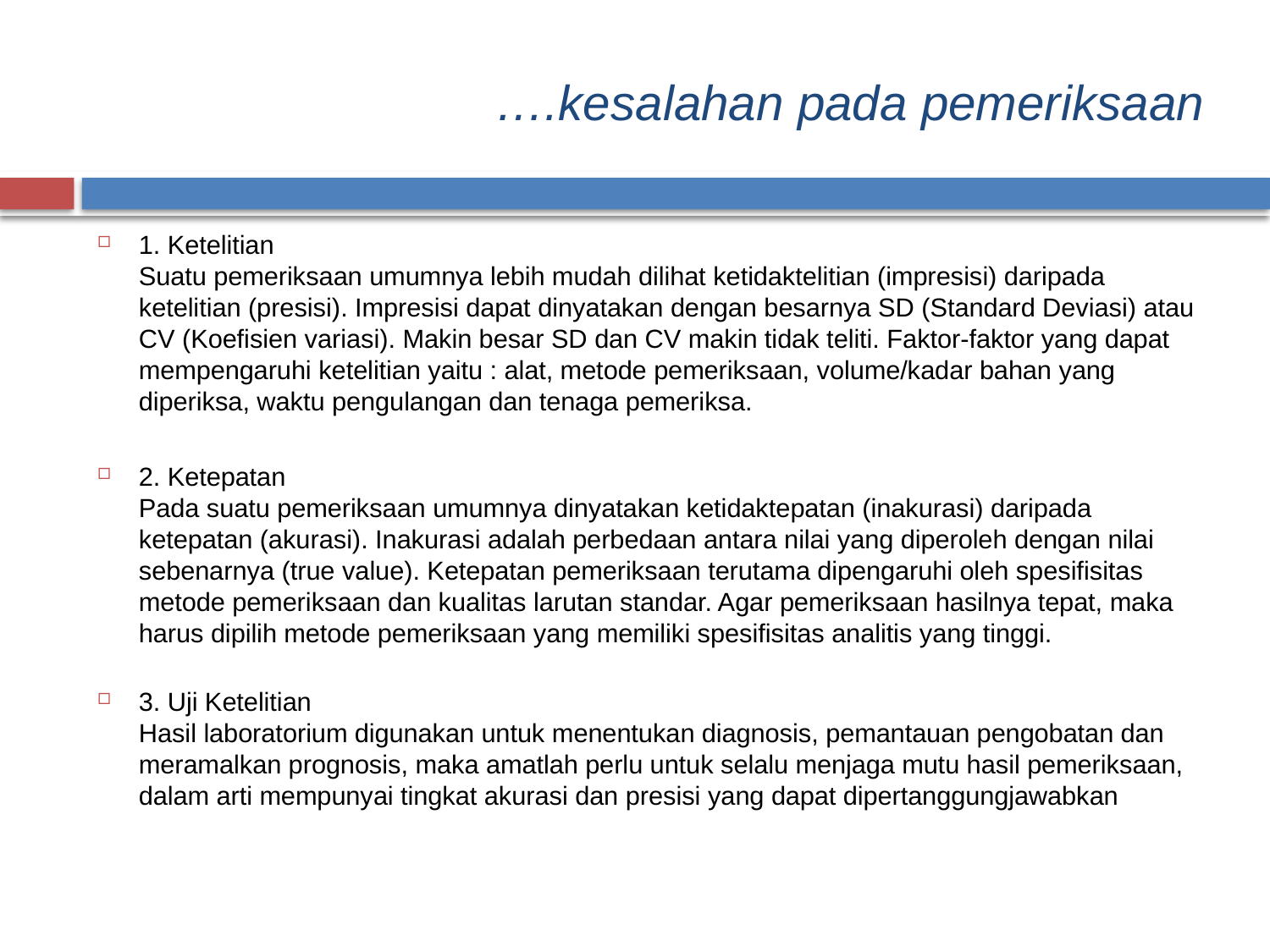

# ….kesalahan pada pemeriksaan
1. Ketelitian
Suatu pemeriksaan umumnya lebih mudah dilihat ketidaktelitian (impresisi) daripada ketelitian (presisi). Impresisi dapat dinyatakan dengan besarnya SD (Standard Deviasi) atau CV (Koefisien variasi). Makin besar SD dan CV makin tidak teliti. Faktor-faktor yang dapat mempengaruhi ketelitian yaitu : alat, metode pemeriksaan, volume/kadar bahan yang diperiksa, waktu pengulangan dan tenaga pemeriksa.

2. Ketepatan
Pada suatu pemeriksaan umumnya dinyatakan ketidaktepatan (inakurasi) daripada ketepatan (akurasi). Inakurasi adalah perbedaan antara nilai yang diperoleh dengan nilai sebenarnya (true value). Ketepatan pemeriksaan terutama dipengaruhi oleh spesifisitas metode pemeriksaan dan kualitas larutan standar. Agar pemeriksaan hasilnya tepat, maka harus dipilih metode pemeriksaan yang memiliki spesifisitas analitis yang tinggi.
3. Uji Ketelitian
Hasil laboratorium digunakan untuk menentukan diagnosis, pemantauan pengobatan dan meramalkan prognosis, maka amatlah perlu untuk selalu menjaga mutu hasil pemeriksaan, dalam arti mempunyai tingkat akurasi dan presisi yang dapat dipertanggungjawabkan